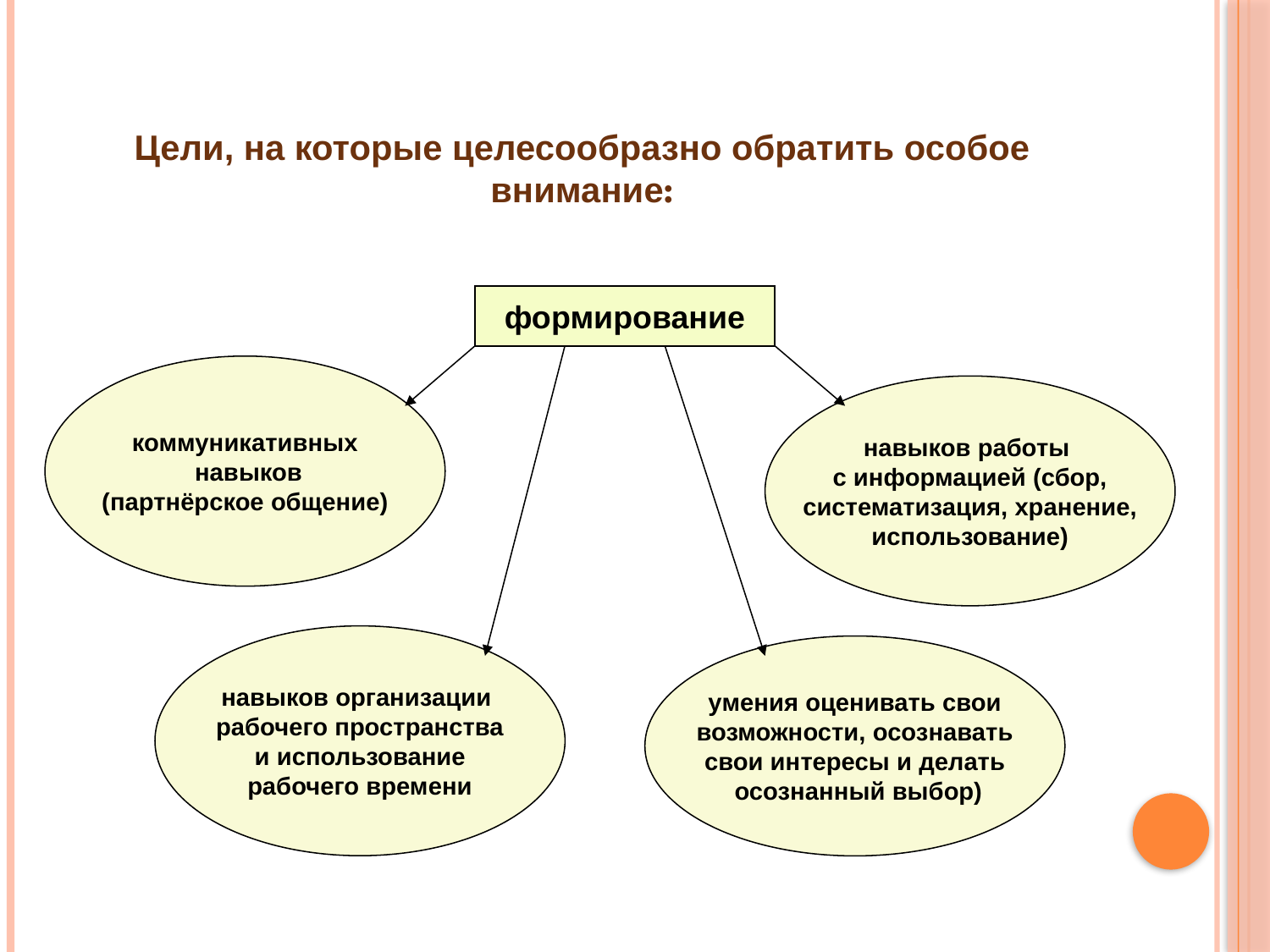

Цели, на которые целесообразно обратить особое внимание:
формирование

коммуникативных
 навыков
(партнёрское общение)
навыков работы
с информацией (сбор,
систематизация, хранение,
использование)
навыков организации
рабочего пространства
и использование
рабочего времени
умения оценивать свои
возможности, осознавать
свои интересы и делать
 осознанный выбор)